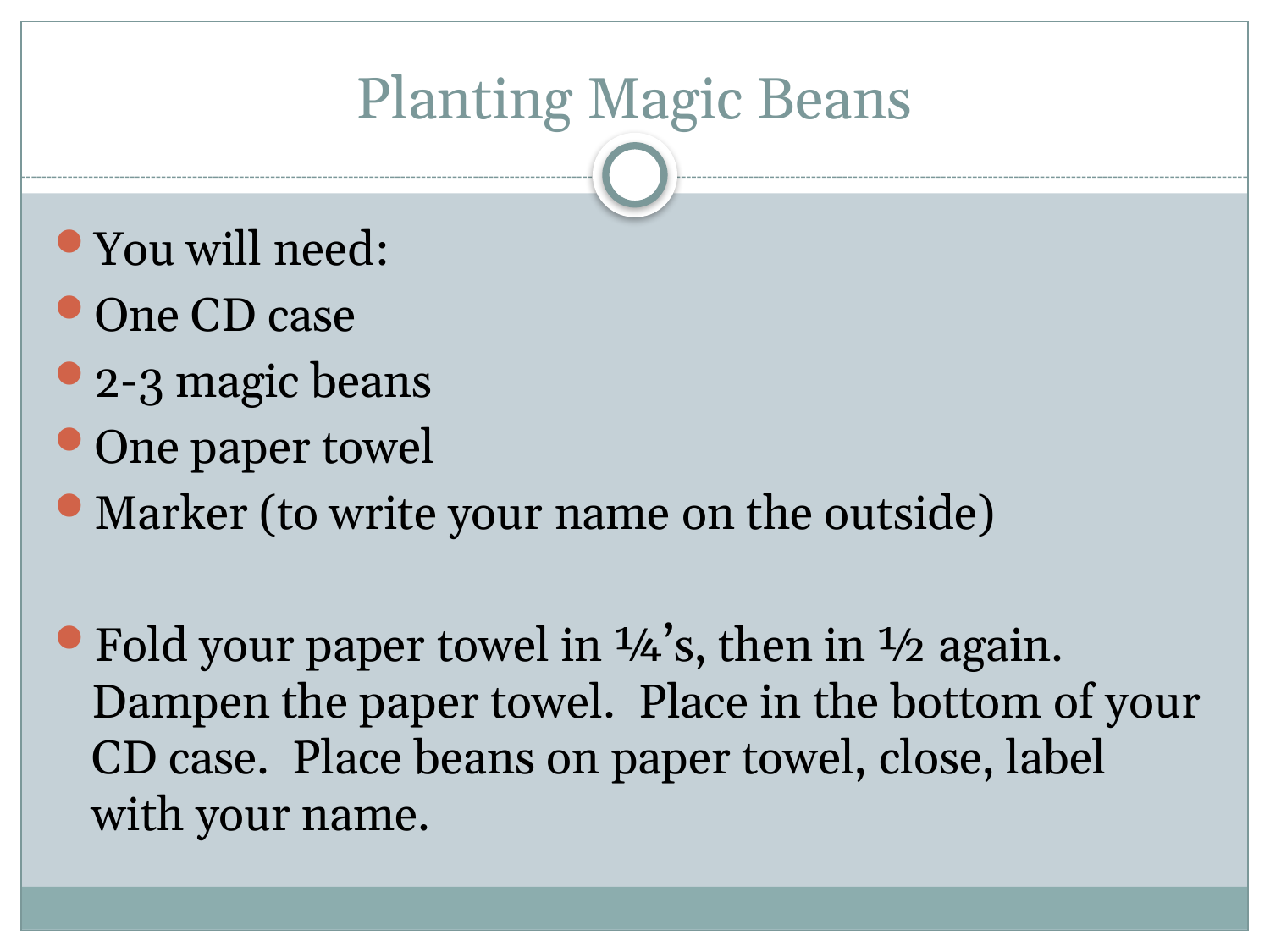

# Planting Magic Beans
You will need:
One CD case
2-3 magic beans
One paper towel
Marker (to write your name on the outside)

Fold your paper towel in ¼’s, then in ½ again.  Dampen the paper towel.  Place in the bottom of your CD case.  Place beans on paper towel, close, label with your name.